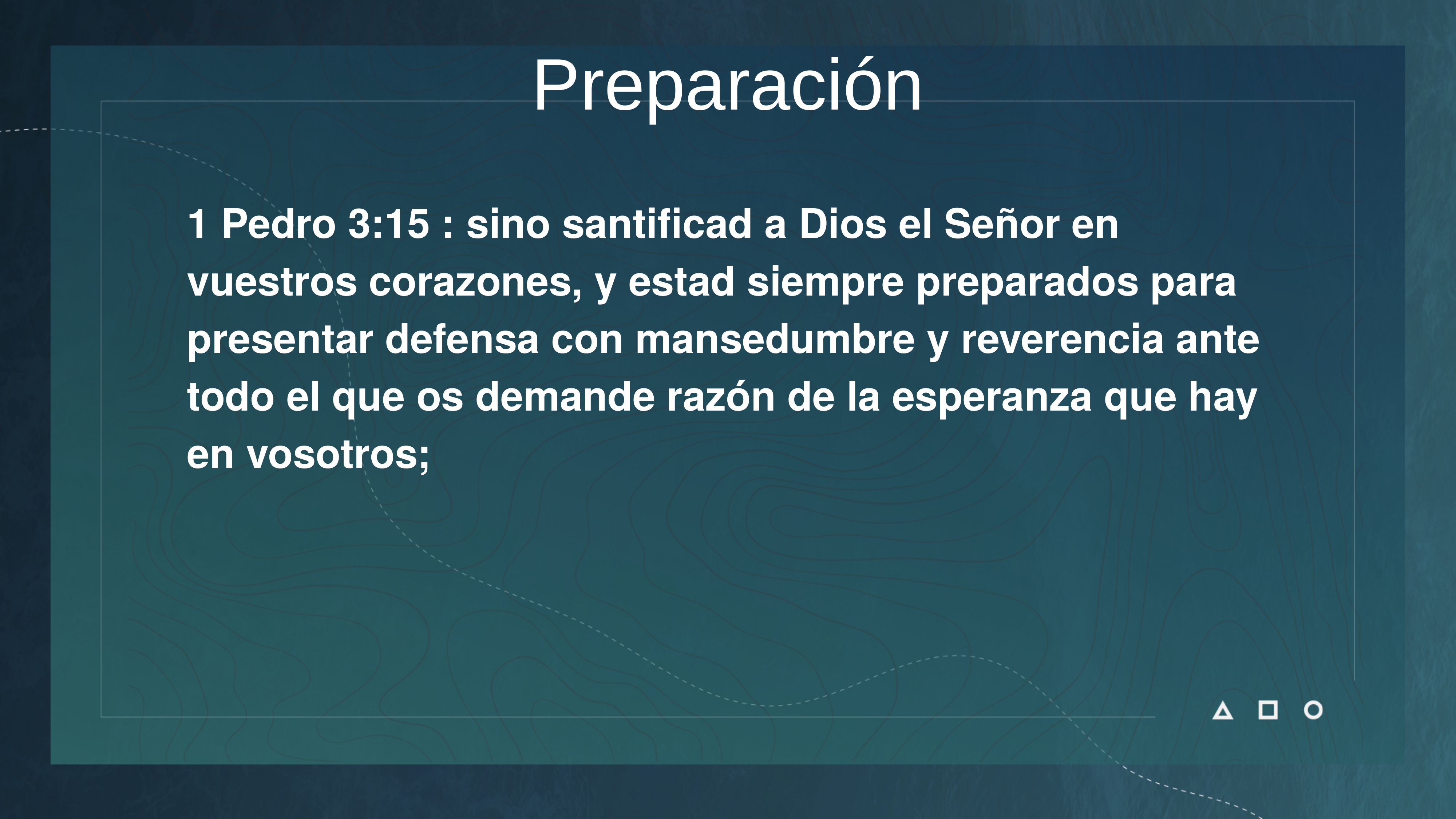

# Preparación

1 Pedro 3:15 : sino santificad a Dios el Señor en vuestros corazones, y estad siempre preparados para presentar defensa con mansedumbre y reverencia ante todo el que os demande razón de la esperanza que hay en vosotros;